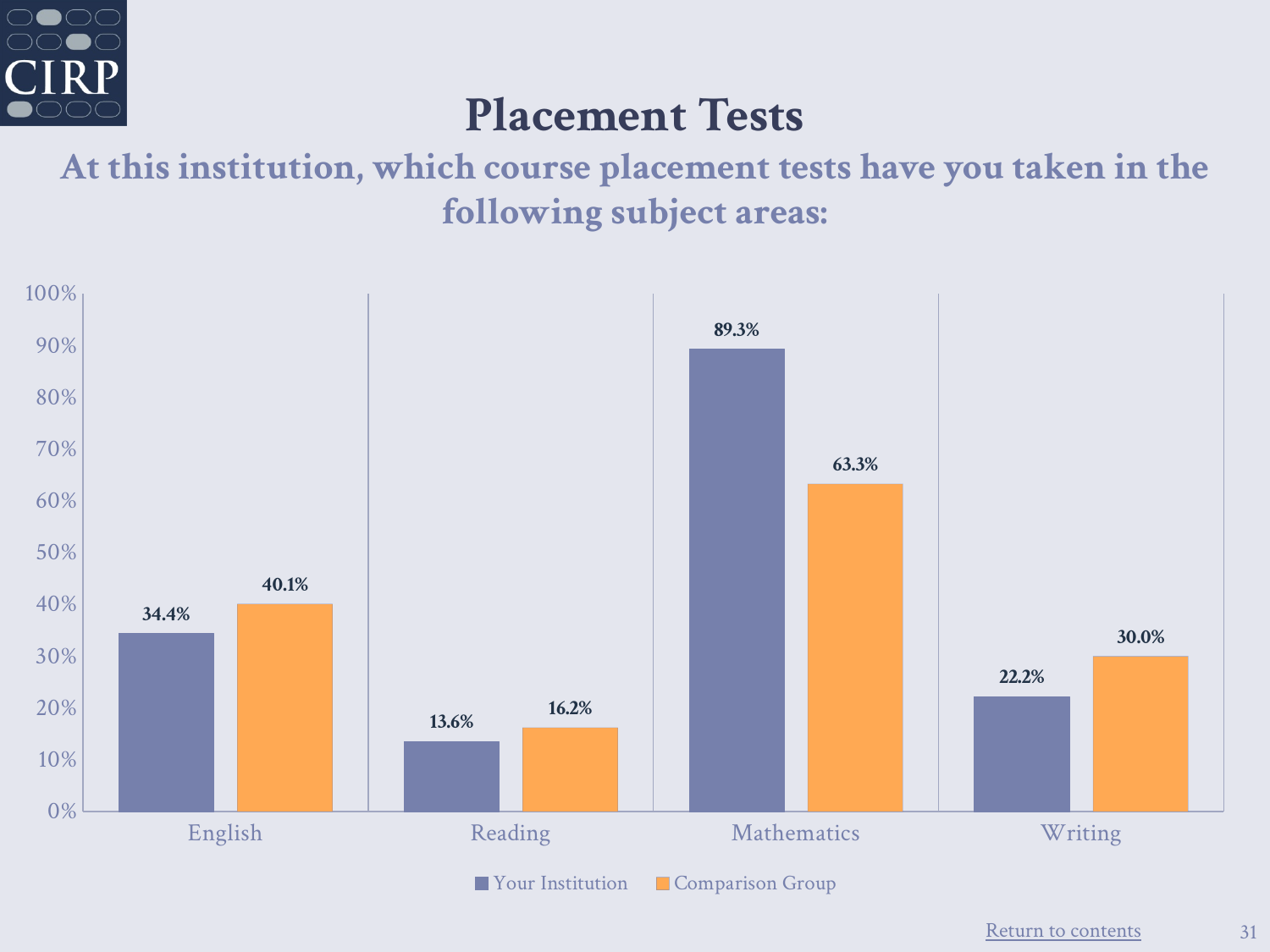

# Placement Tests At this institution, which course placement tests have you taken in the following subject areas:

### Chart

| Category | Your Institution | Comparison Group |
|---|---|---|
| English | 0.344 | 0.401 |
| Reading | 0.136 | 0.162 |
| Mathematics | 0.893 | 0.633 |
| Writing | 0.222 | 0.3 |
31